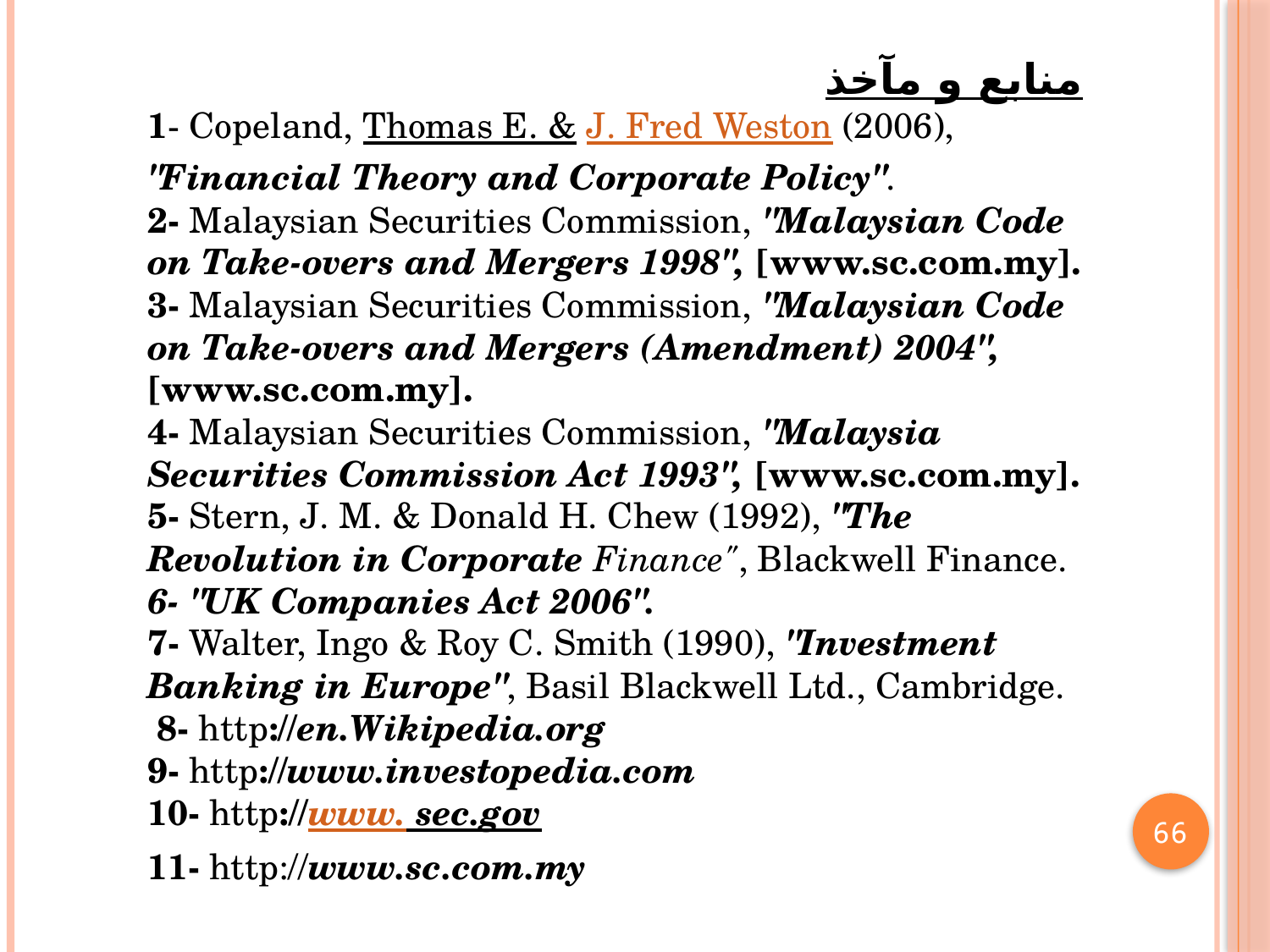

منابع و مآخذ
1- Copeland, Thomas E. & J. Fred Weston (2006), "Financial Theory and Corporate Policy".
2- Malaysian Securities Commission, "Malaysian Code on Take-overs and Mergers 1998", [www.sc.com.my].
3- Malaysian Securities Commission, "Malaysian Code on Take-overs and Mergers (Amendment) 2004", [www.sc.com.my].
4- Malaysian Securities Commission, "Malaysia Securities Commission Act 1993", [www.sc.com.my].
5- Stern, J. M. & Donald H. Chew (1992), "The Revolution in Corporate Finance", Blackwell Finance.
6- "UK Companies Act 2006".
7- Walter, Ingo & Roy C. Smith (1990), "Investment Banking in Europe", Basil Blackwell Ltd., Cambridge.
 8- http://en.Wikipedia.org
9- http://www.investopedia.com
10- http://www. sec.gov
11- http://www.sc.com.my
66